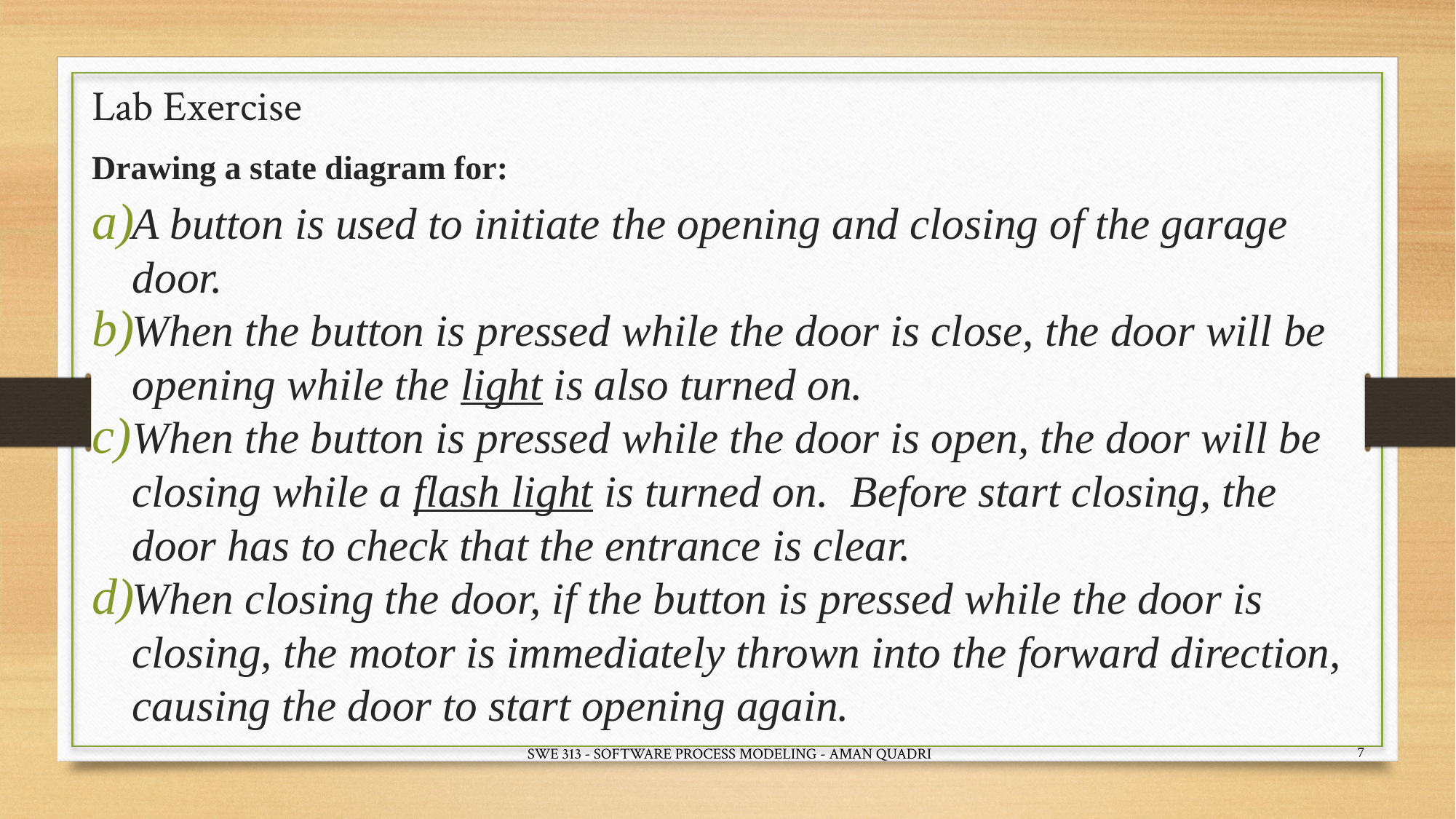

# Lab Exercise
Drawing a state diagram for:
A button is used to initiate the opening and closing of the garage door.
When the button is pressed while the door is close, the door will be opening while the light is also turned on.
When the button is pressed while the door is open, the door will be closing while a flash light is turned on.  Before start closing, the door has to check that the entrance is clear.
When closing the door, if the button is pressed while the door is closing, the motor is immediately thrown into the forward direction, causing the door to start opening again.

7
SWE 313 - SOFTWARE PROCESS MODELING - AMAN QUADRI